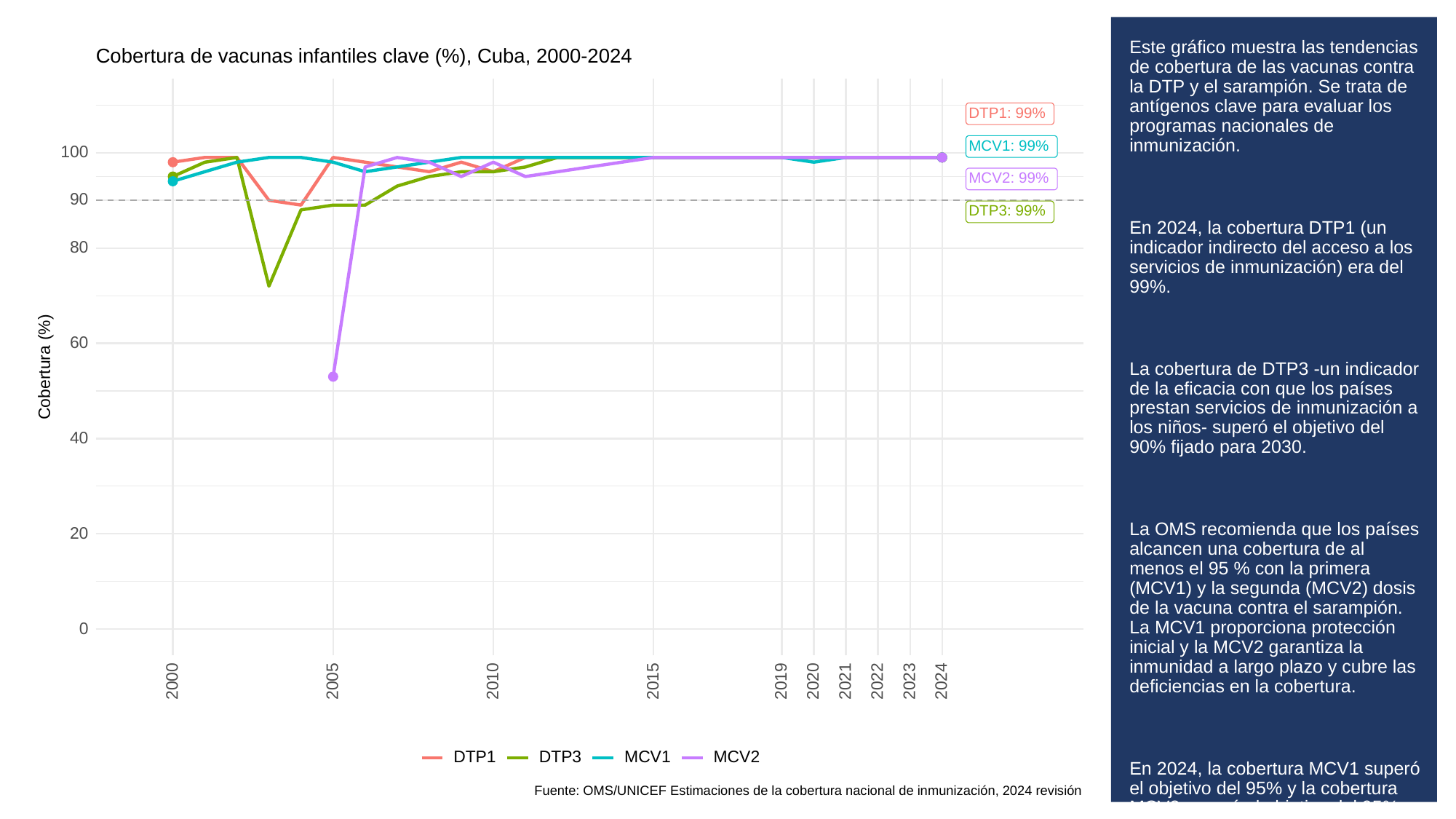

# Este gráfico muestra las tendencias de cobertura de las vacunas contra la DTP y el sarampión. Se trata de antígenos clave para evaluar los programas nacionales de inmunización.

En 2024, la cobertura DTP1 (un indicador indirecto del acceso a los servicios de inmunización) era del 99%.

La cobertura de DTP3 -un indicador de la eficacia con que los países prestan servicios de inmunización a los niños- superó el objetivo del 90% fijado para 2030.

La OMS recomienda que los países alcancen una cobertura de al menos el 95 % con la primera (MCV1) y la segunda (MCV2) dosis de la vacuna contra el sarampión. La MCV1 proporciona protección inicial y la MCV2 garantiza la inmunidad a largo plazo y cubre las deficiencias en la cobertura.

En 2024, la cobertura MCV1 superó el objetivo del 95% y la cobertura MCV2 superó el objetivo del 95%.

Entre 2023 y 2024, 0 vacunas aumentaron su cobertura, 0 la disminuyeron y 4 permanecieron igual.

Cobertura de vacunas infantiles clave (%), Cuba, 2000-2024

DTP1: 99%

MCV1: 99%
100

MCV2: 99%

90

DTP3: 99%
80

60

Cobertura (%)

40

20

0

2023
2000
2005
2010
2015
2019
2020
2021
2022
2024
MCV1
MCV2
DTP3
DTP1

Fuente: OMS/UNICEF Estimaciones de la cobertura nacional de inmunización, 2024 revisión